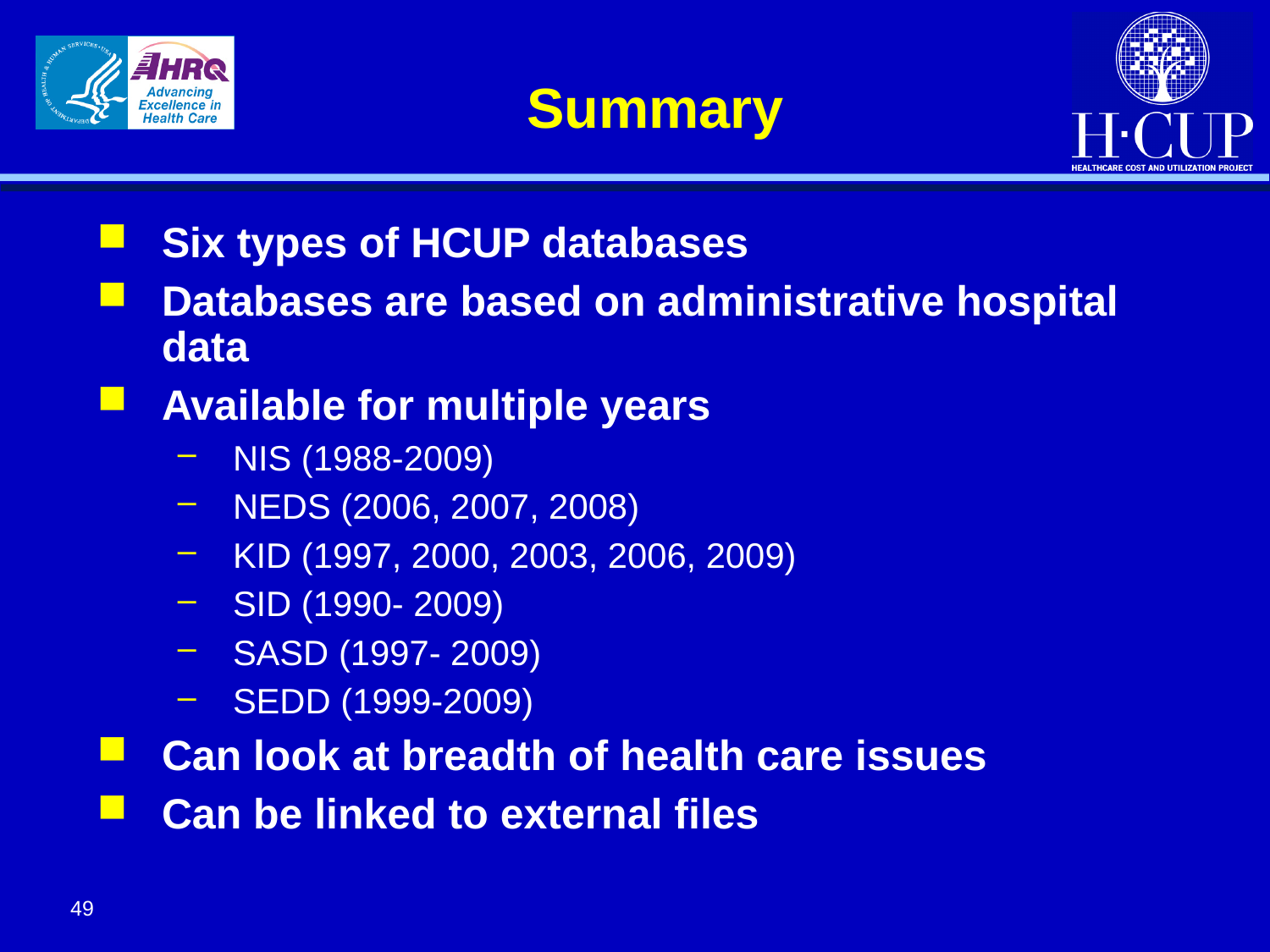

# Summary
Six types of HCUP databases
Databases are based on administrative hospital data
Available for multiple years
NIS (1988-2009)
NEDS (2006, 2007, 2008)
KID (1997, 2000, 2003, 2006, 2009)
SID (1990- 2009)
SASD (1997- 2009)
SEDD (1999-2009)
Can look at breadth of health care issues
Can be linked to external files
49